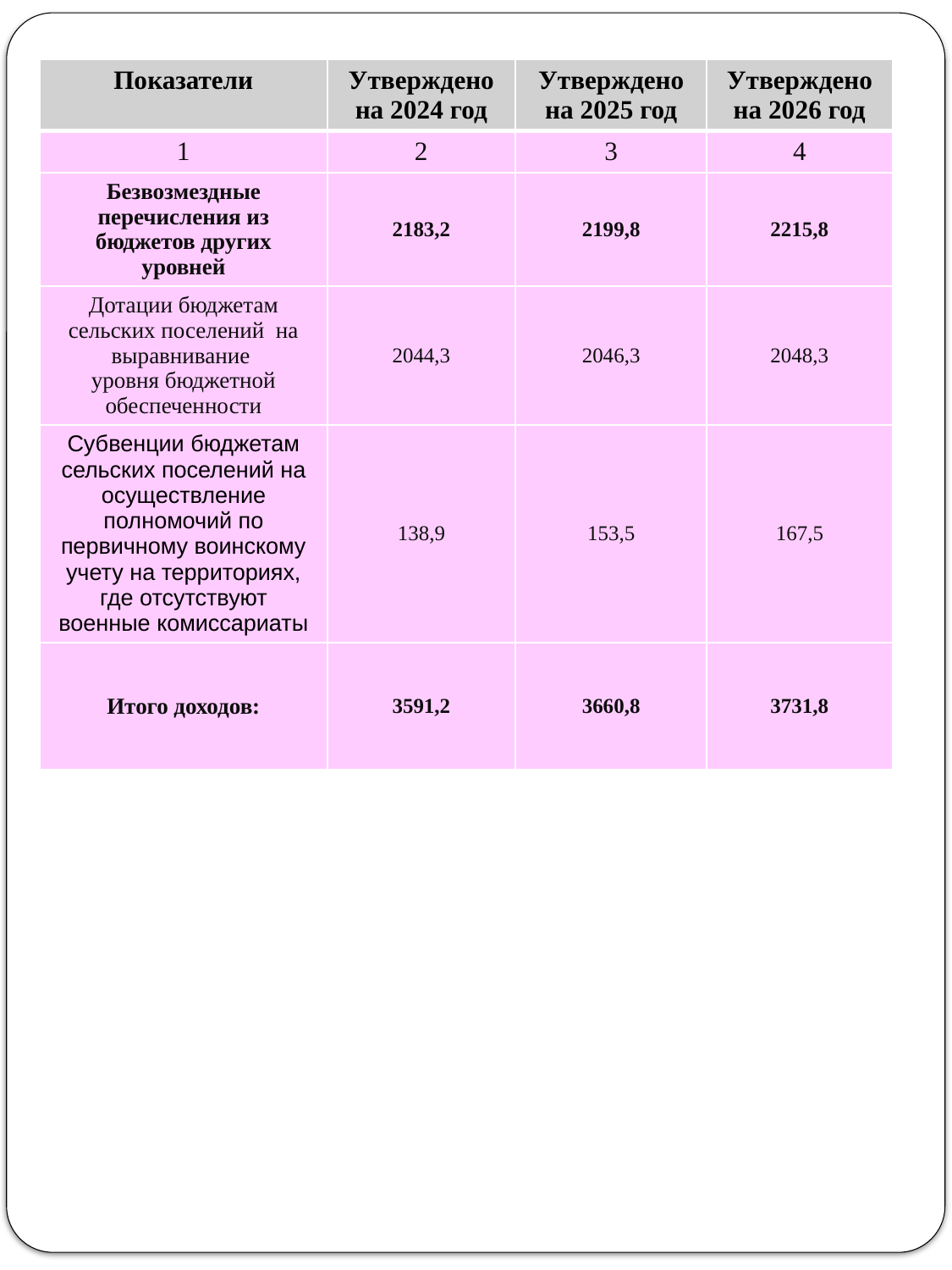

| Показатели | Утверждено на 2024 год | Утверждено на 2025 год | Утверждено на 2026 год |
| --- | --- | --- | --- |
| 1 | 2 | 3 | 4 |
| Безвозмездные перечисления из бюджетов других уровней | 2183,2 | 2199,8 | 2215,8 |
| Дотации бюджетам сельских поселений на выравнивание уровня бюджетной обеспеченности | 2044,3 | 2046,3 | 2048,3 |
| Субвенции бюджетам сельских поселений на осуществление полномочий по первичному воинскому учету на территориях, где отсутствуют военные комиссариаты | 138,9 | 153,5 | 167,5 |
| Итого доходов: | 3591,2 | 3660,8 | 3731,8 |